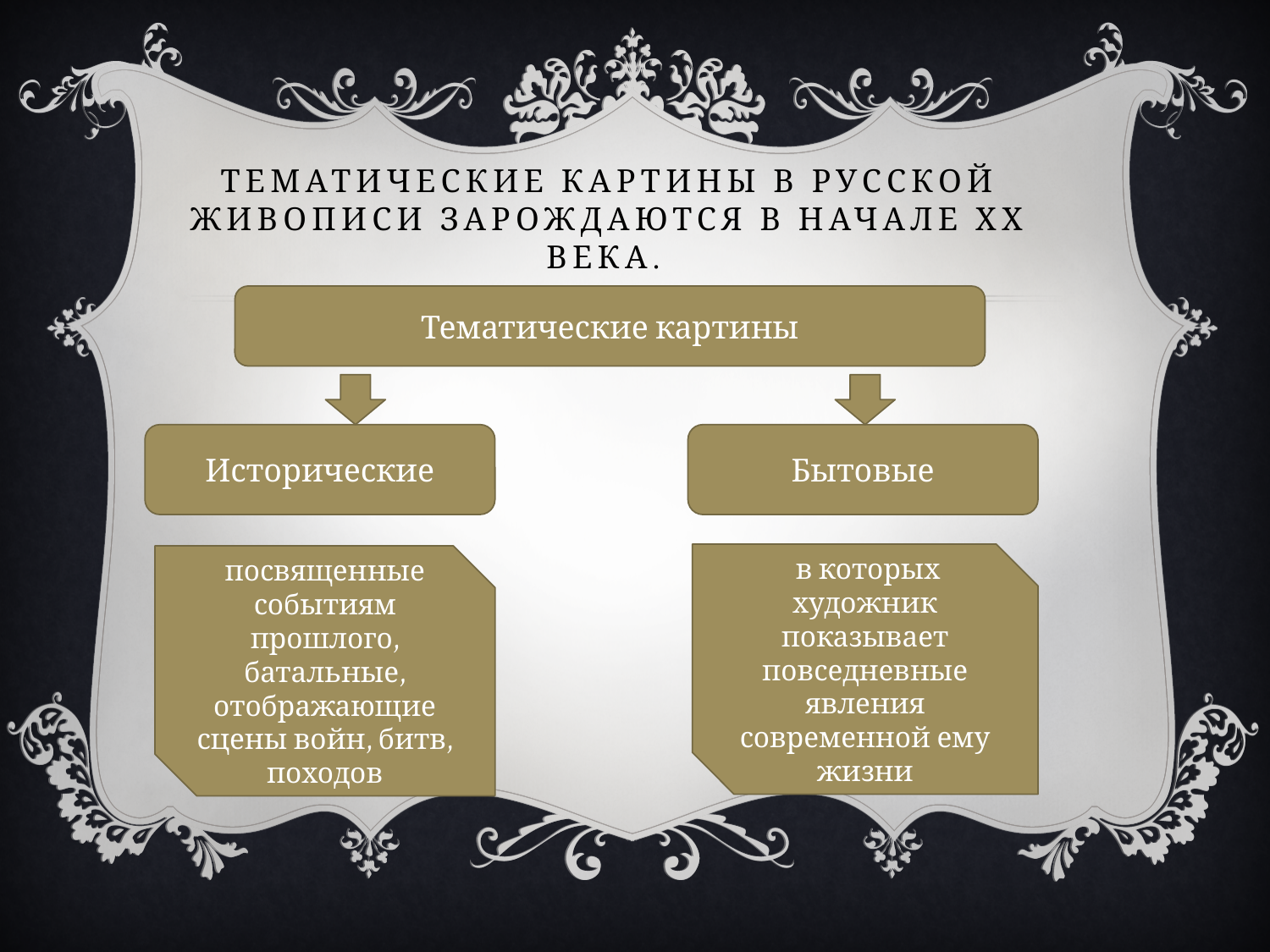

# Тематические картины в русской живописи зарождаются в начале ХХ века.
Тематические картины

Исторические
Бытовые
 в которых художник показывает повседневные явления современной ему жизни
посвященные событиям прошлого, батальные, отображающие сцены войн, битв, походов